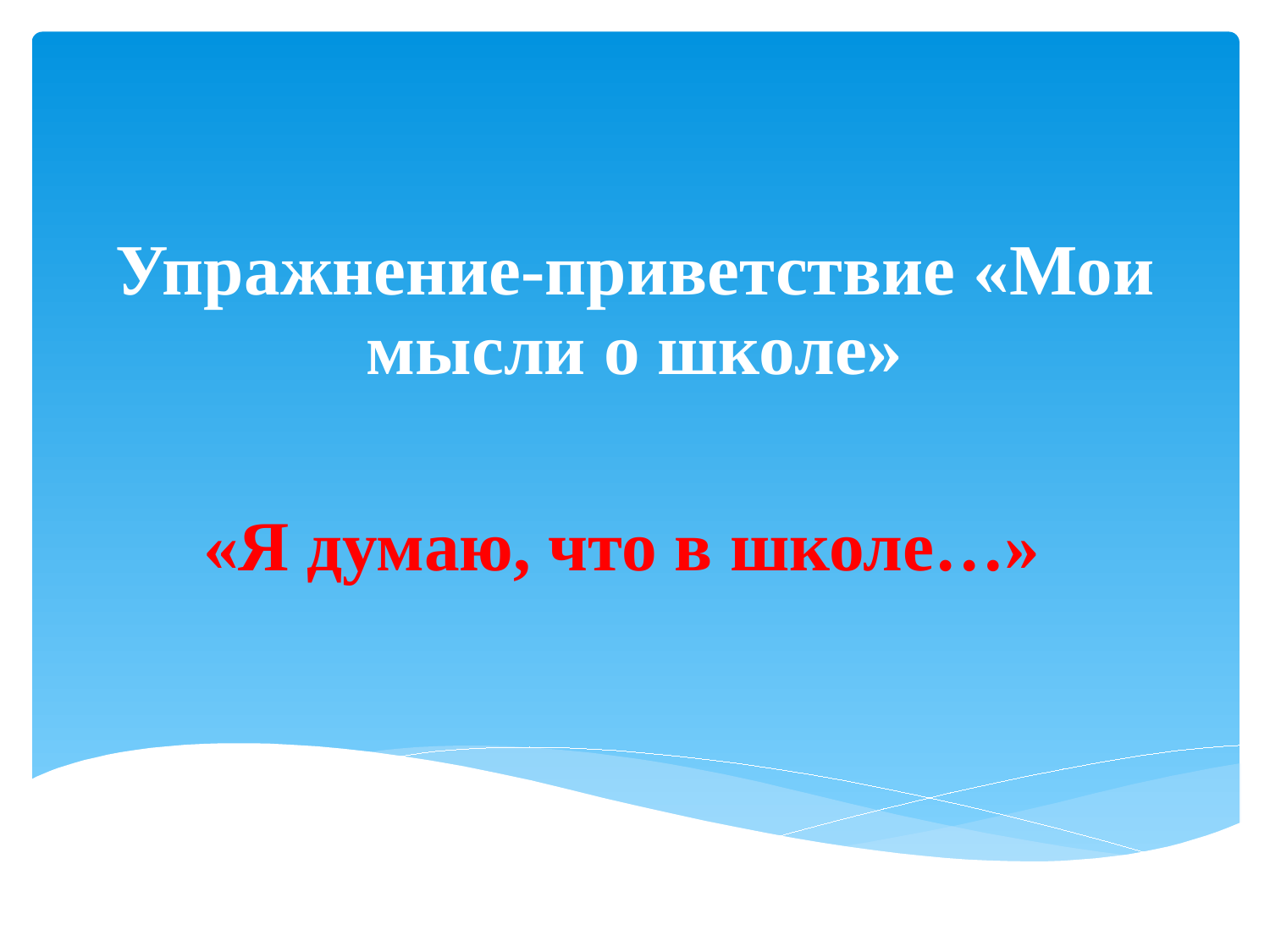

# Упражнение-приветствие «Мои мысли о школе»
«Я думаю, что в школе…»